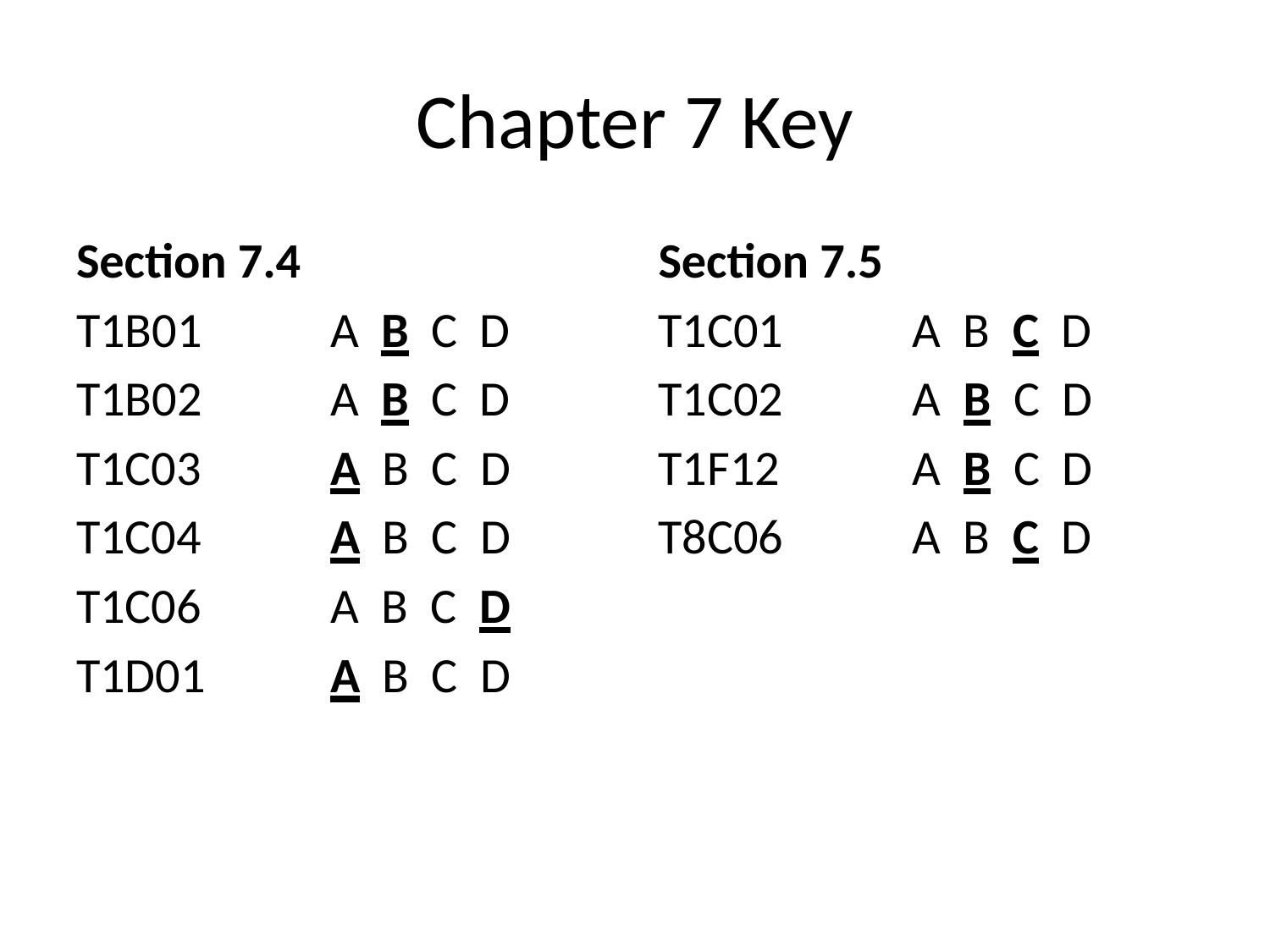

# Chapter 7 Key
Section 7.4
T1B01		A  B  C  D
T1B02		A  B  C  D
T1C03		A  B  C  D
T1C04		A  B  C  D
T1C06		A  B  C  D
T1D01	A  B  C  D
Section 7.5
T1C01		A  B  C  D
T1C02		A  B  C  D
T1F12		A  B  C  D
T8C06		A  B  C  D